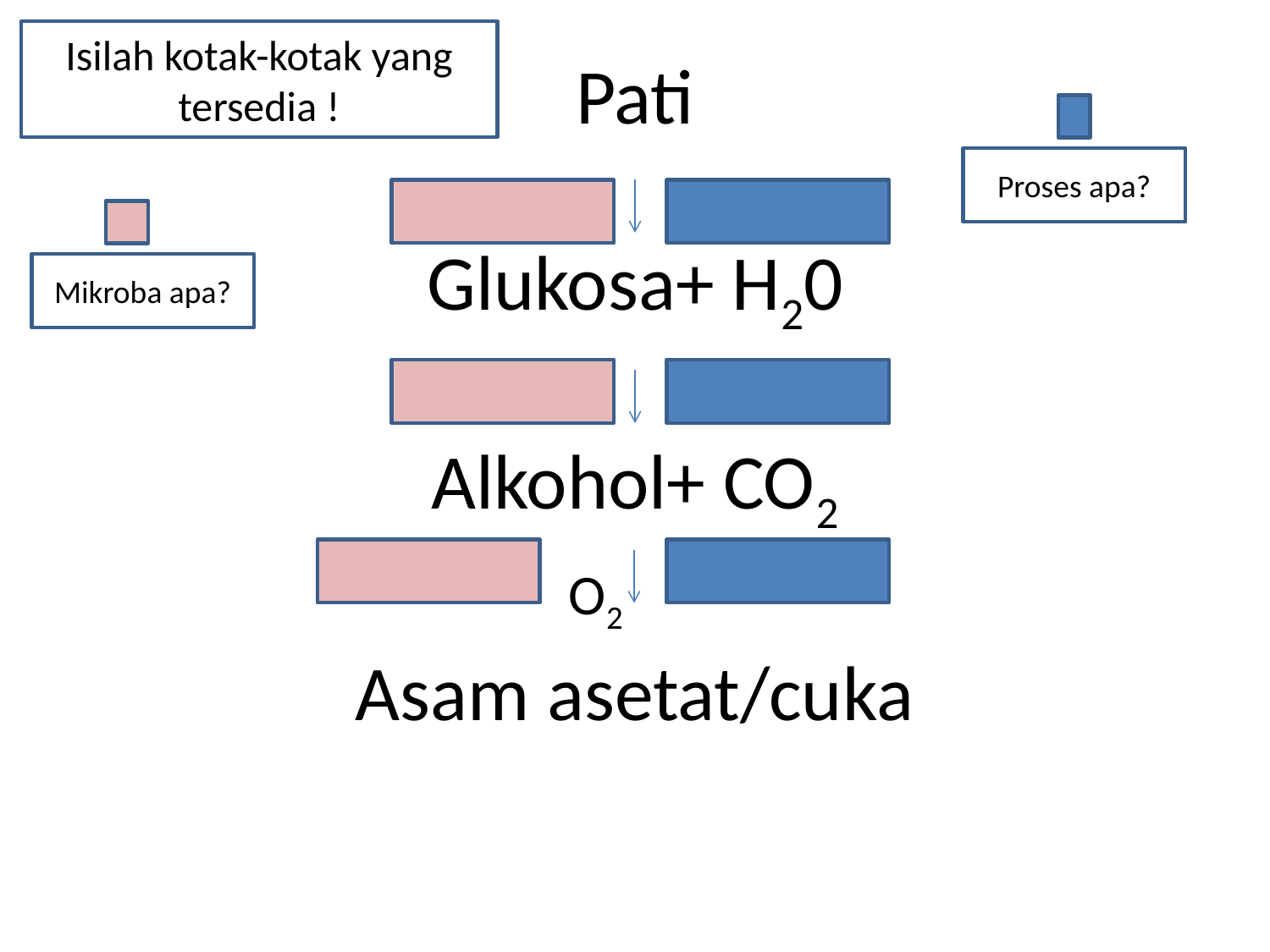

Isilah kotak-kotak yang tersedia !
# Pati Glukosa+ H20   Alkohol+ CO2 O2        Asam asetat/cuka

Proses apa?

Mikroba apa?